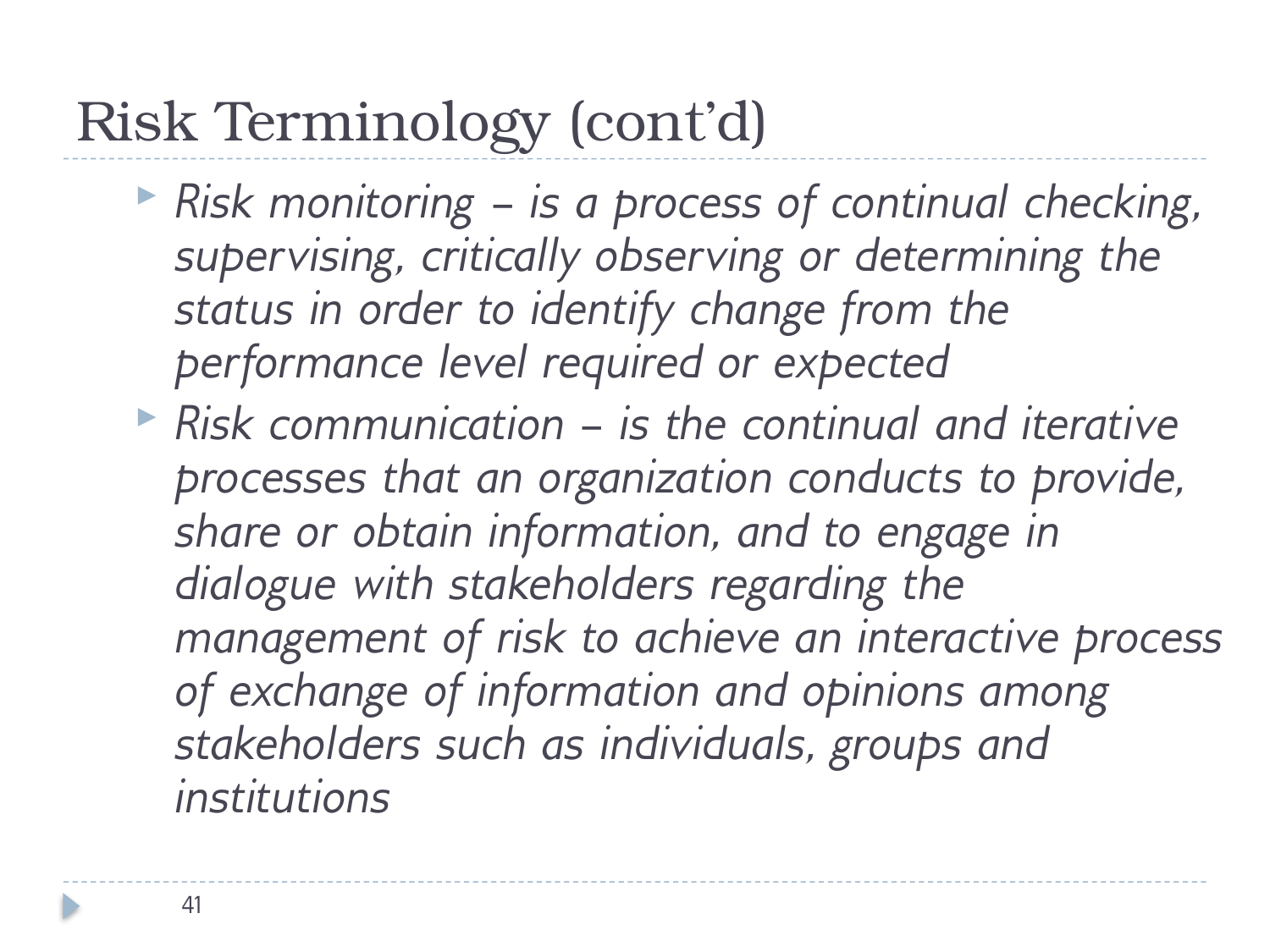

# Risk Terminology (cont’d)
Risk monitoring – is a process of continual checking, supervising, critically observing or determining the status in order to identify change from the performance level required or expected
Risk communication – is the continual and iterative processes that an organization conducts to provide, share or obtain information, and to engage in dialogue with stakeholders regarding the management of risk to achieve an interactive process of exchange of information and opinions among stakeholders such as individuals, groups and institutions
41